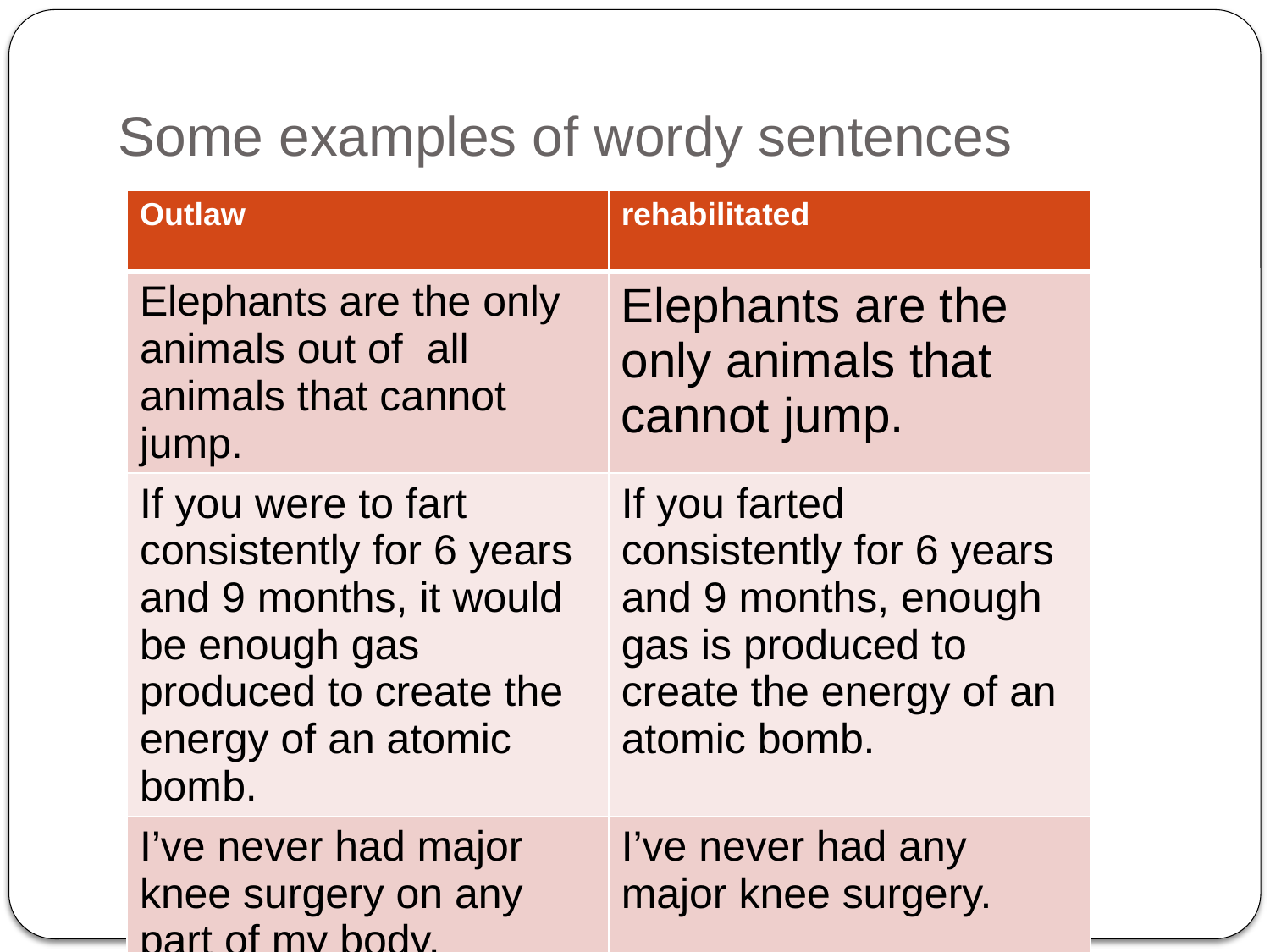

# Some examples of wordy sentences
| Outlaw | rehabilitated |
| --- | --- |
| Elephants are the only animals out of all animals that cannot jump. | Elephants are the only animals that cannot jump. |
| If you were to fart consistently for 6 years and 9 months, it would be enough gas produced to create the energy of an atomic bomb. | If you farted consistently for 6 years and 9 months, enough gas is produced to create the energy of an atomic bomb. |
| I’ve never had major knee surgery on any part of my body. | I’ve never had any major knee surgery. |